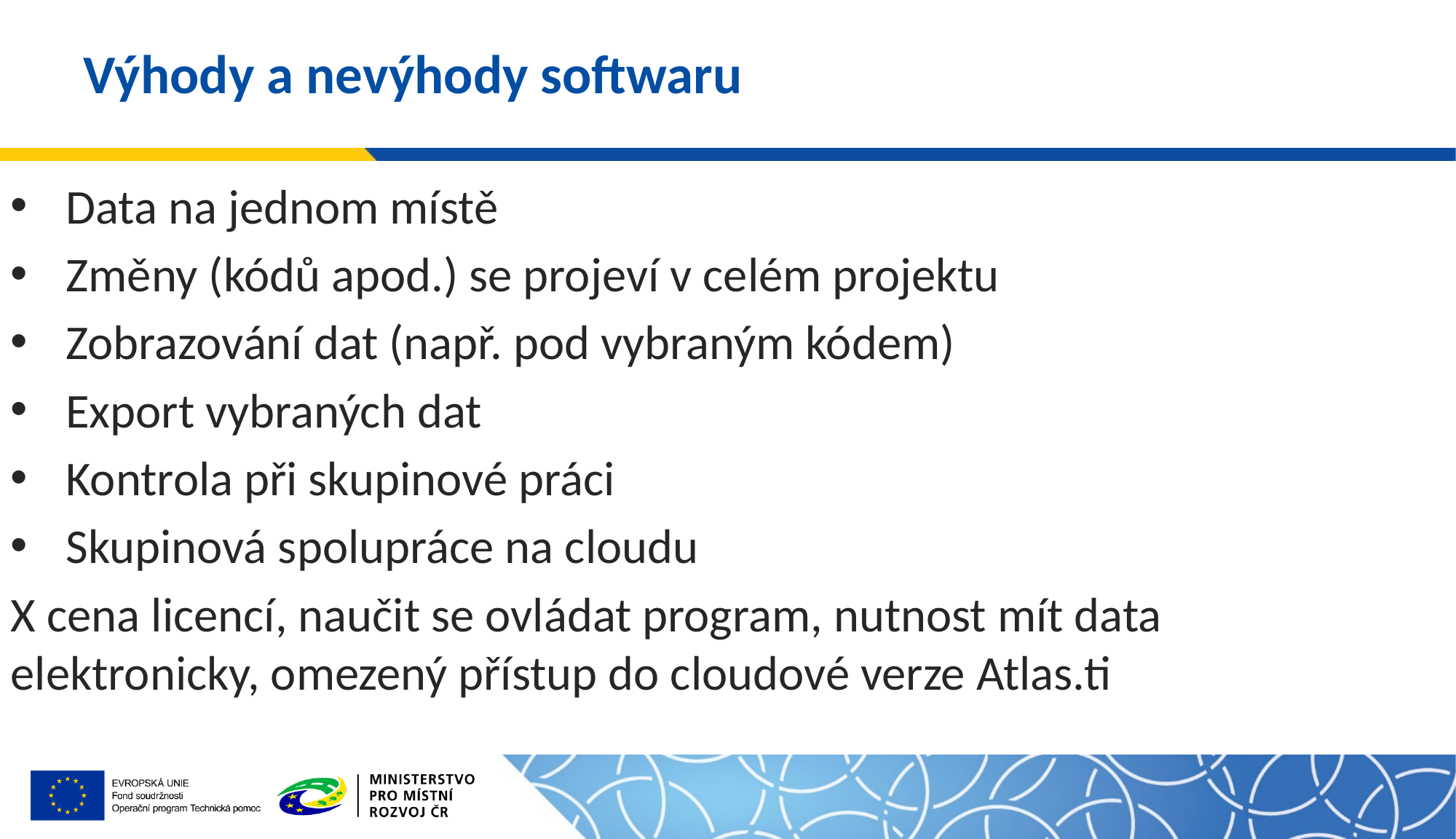

# Výhody a nevýhody softwaru
Data na jednom místě
Změny (kódů apod.) se projeví v celém projektu
Zobrazování dat (např. pod vybraným kódem)
Export vybraných dat
Kontrola při skupinové práci
Skupinová spolupráce na cloudu
X cena licencí, naučit se ovládat program, nutnost mít data elektronicky, omezený přístup do cloudové verze Atlas.ti